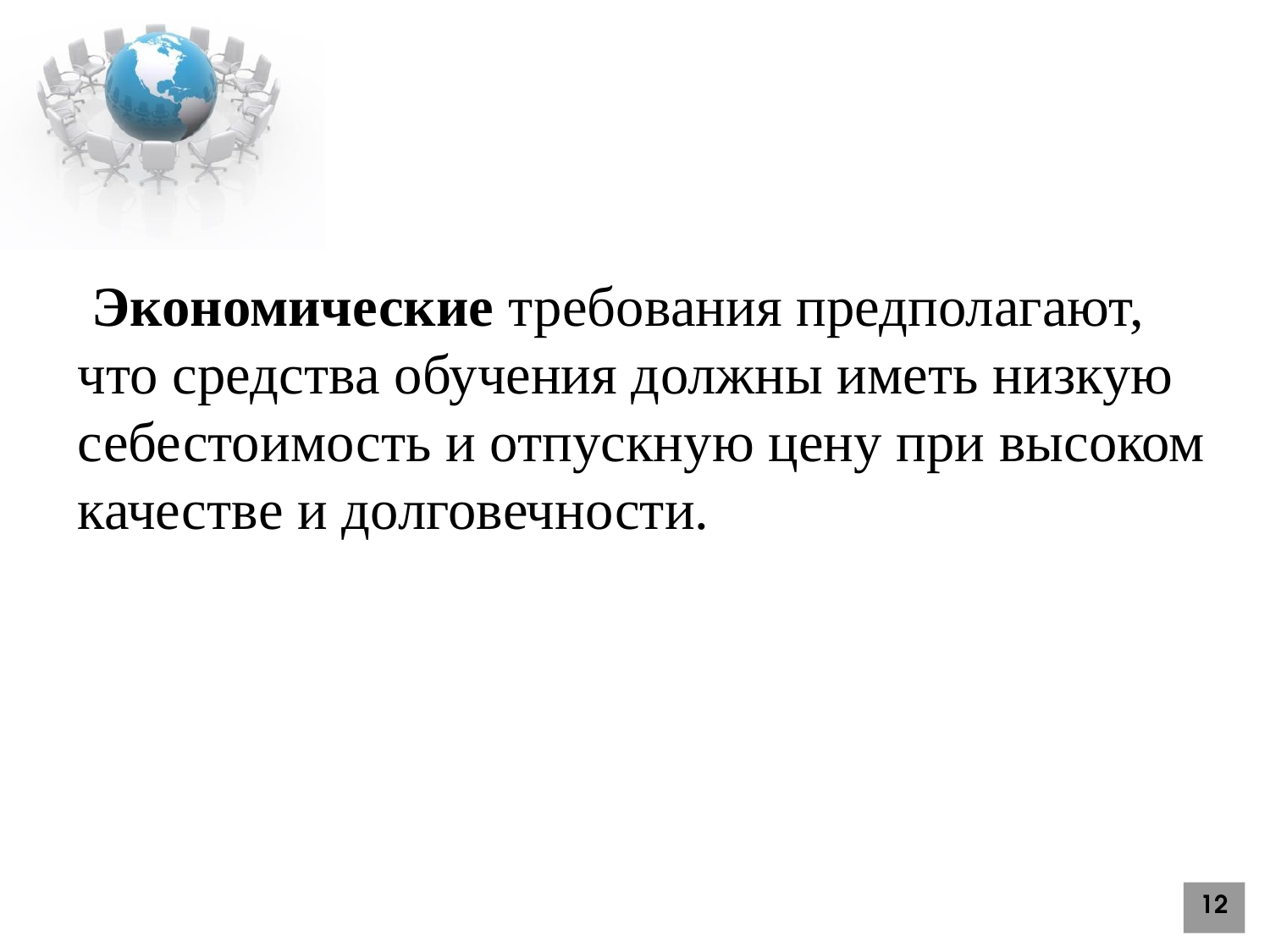

#
 Экономические требования предполагают, что средства обучения должны иметь низкую себестоимость и отпускную цену при высоком качестве и долговечности.
12